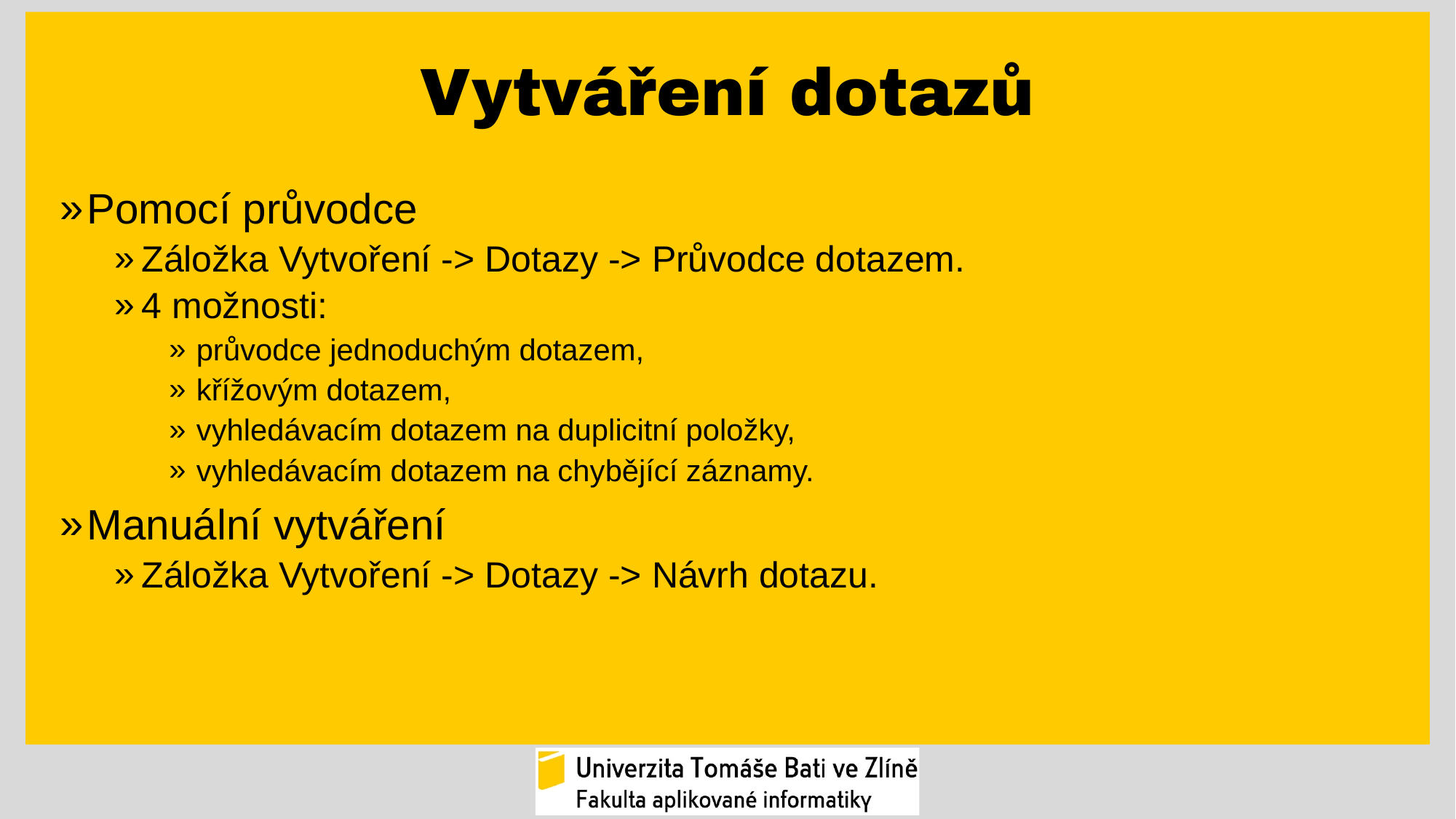

# Vytváření dotazů
Pomocí průvodce
Záložka Vytvoření -> Dotazy -> Průvodce dotazem.
4 možnosti:
průvodce jednoduchým dotazem,
křížovým dotazem,
vyhledávacím dotazem na duplicitní položky,
vyhledávacím dotazem na chybějící záznamy.
Manuální vytváření
Záložka Vytvoření -> Dotazy -> Návrh dotazu.